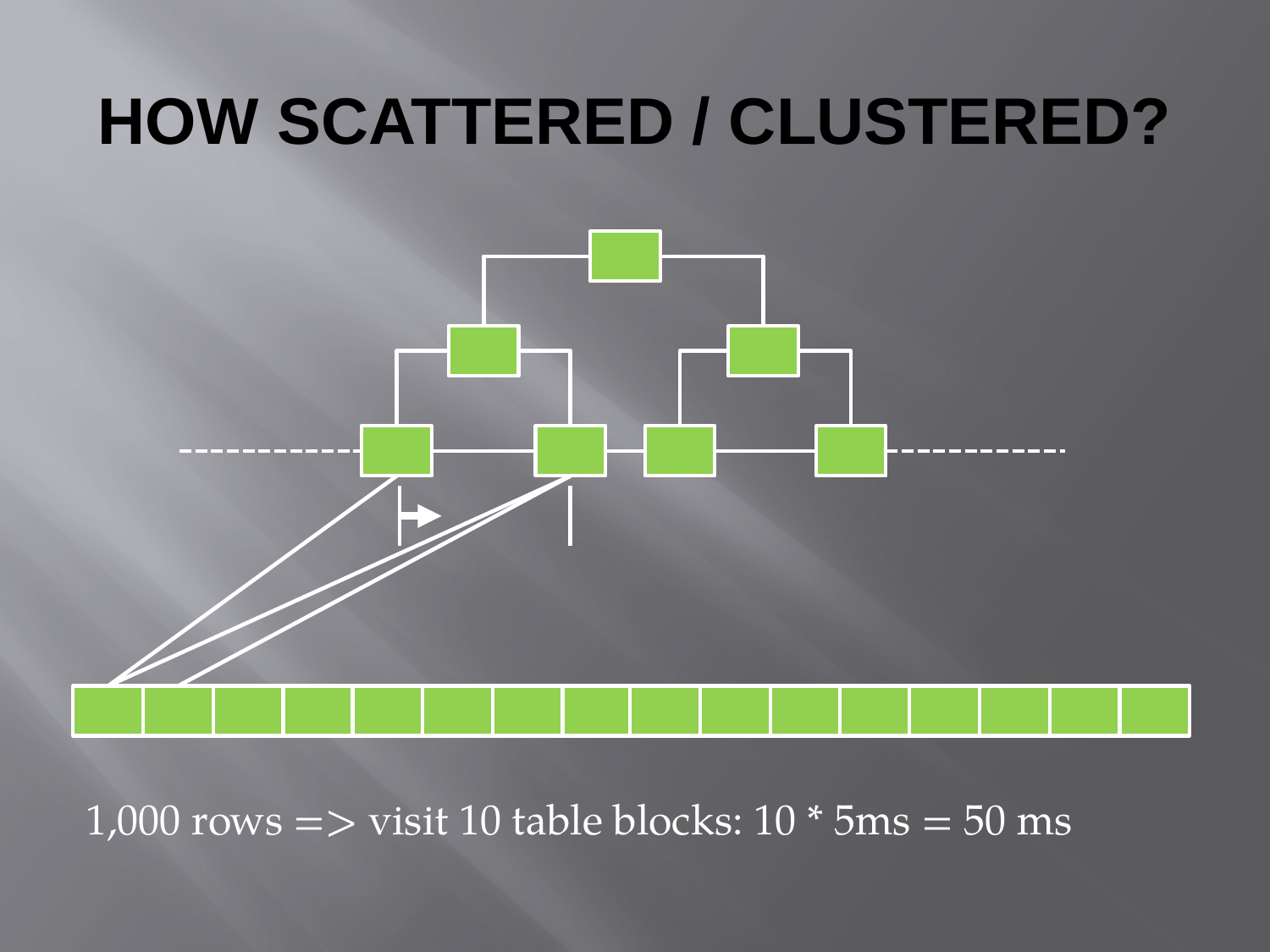

# HOW SCATTERED / CLUSTERED?

1,000 rows => visit 10 table blocks: 10 * 5ms = 50 ms